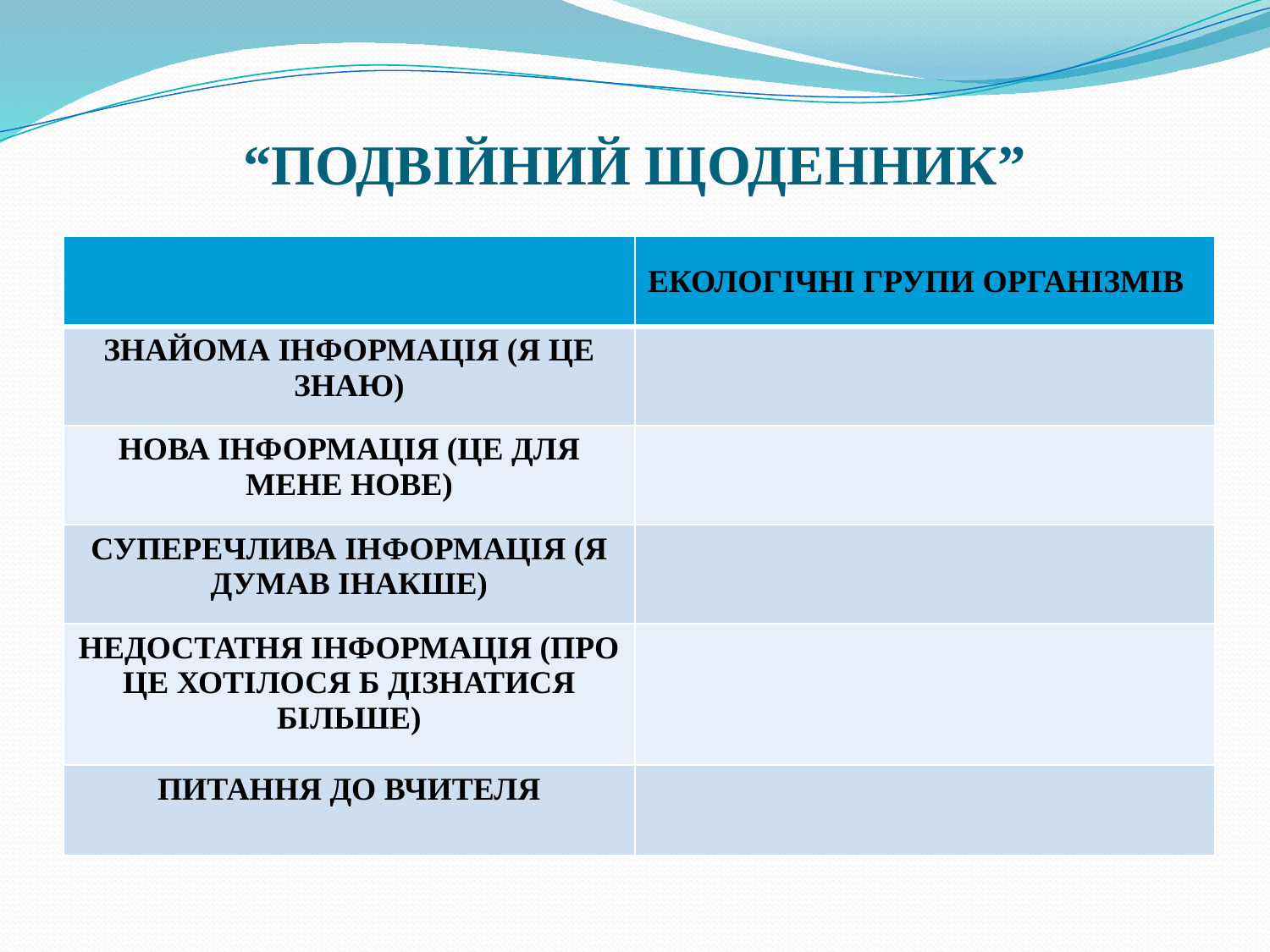

# “ПОДВІЙНИЙ ЩОДЕННИК”
|  | ЕКОЛОГІЧНІ ГРУПИ ОРГАНІЗМІВ |
| --- | --- |
| ЗНАЙОМА ІНФОРМАЦІЯ (Я ЦЕ ЗНАЮ) |  |
| НОВА ІНФОРМАЦІЯ (ЦЕ ДЛЯ МЕНЕ НОВЕ) |  |
| СУПЕРЕЧЛИВА ІНФОРМАЦІЯ (Я ДУМАВ ІНАКШЕ) |  |
| НЕДОСТАТНЯ ІНФОРМАЦІЯ (ПРО ЦЕ ХОТІЛОСЯ Б ДІЗНАТИСЯ БІЛЬШЕ) |  |
| ПИТАННЯ ДО ВЧИТЕЛЯ |  |